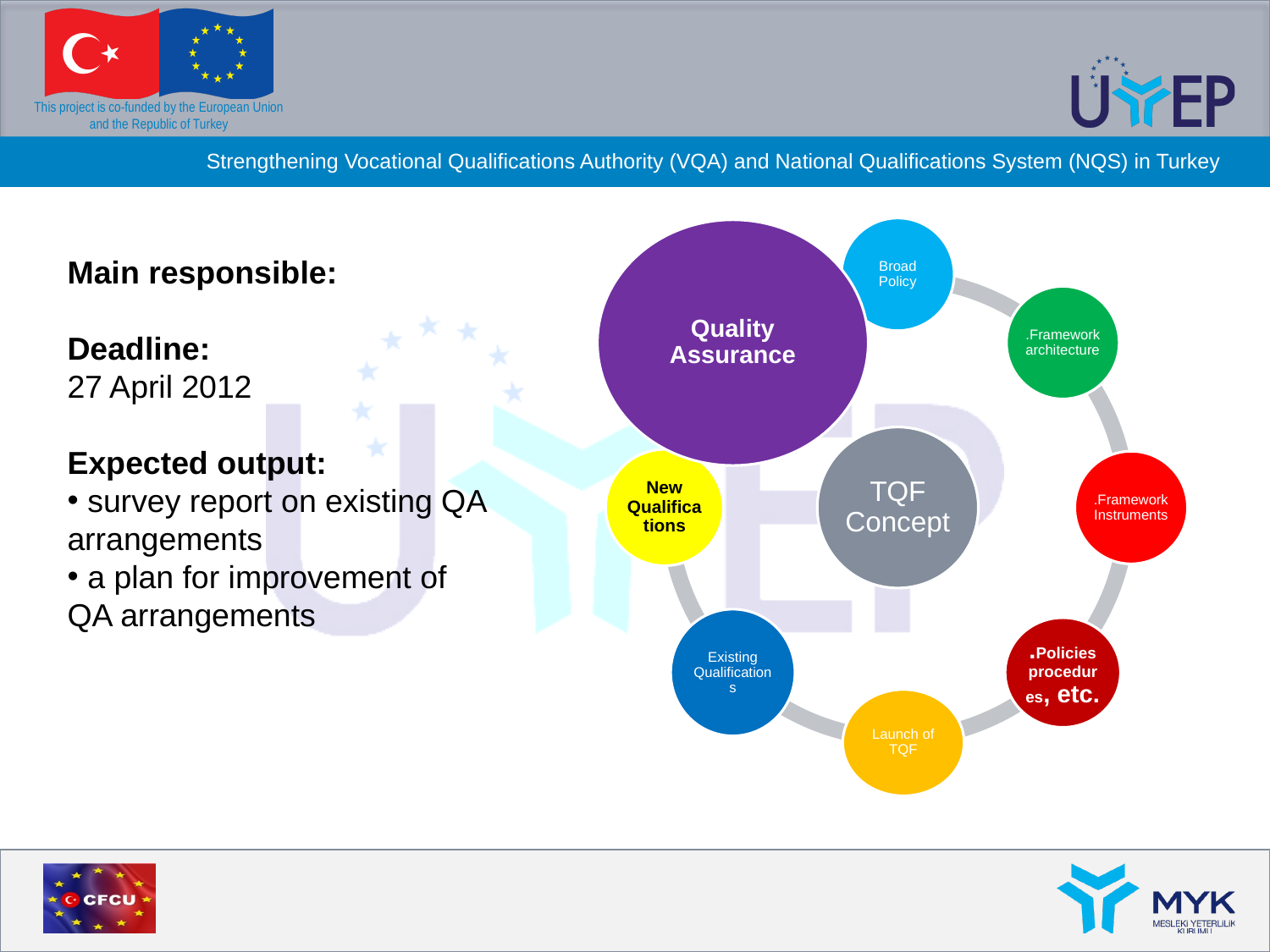

TQF Concept
Broad Policy
.Framework architecture
.Framework Instruments
.Policies procedures, etc.
Launch of TQF
Existing Qualifications
New Qualifications
Quality Assurance
Main responsible:

Deadline:
27 April 2012

Expected output:
 survey report on existing QA arrangements
 a plan for improvement of QA arrangements